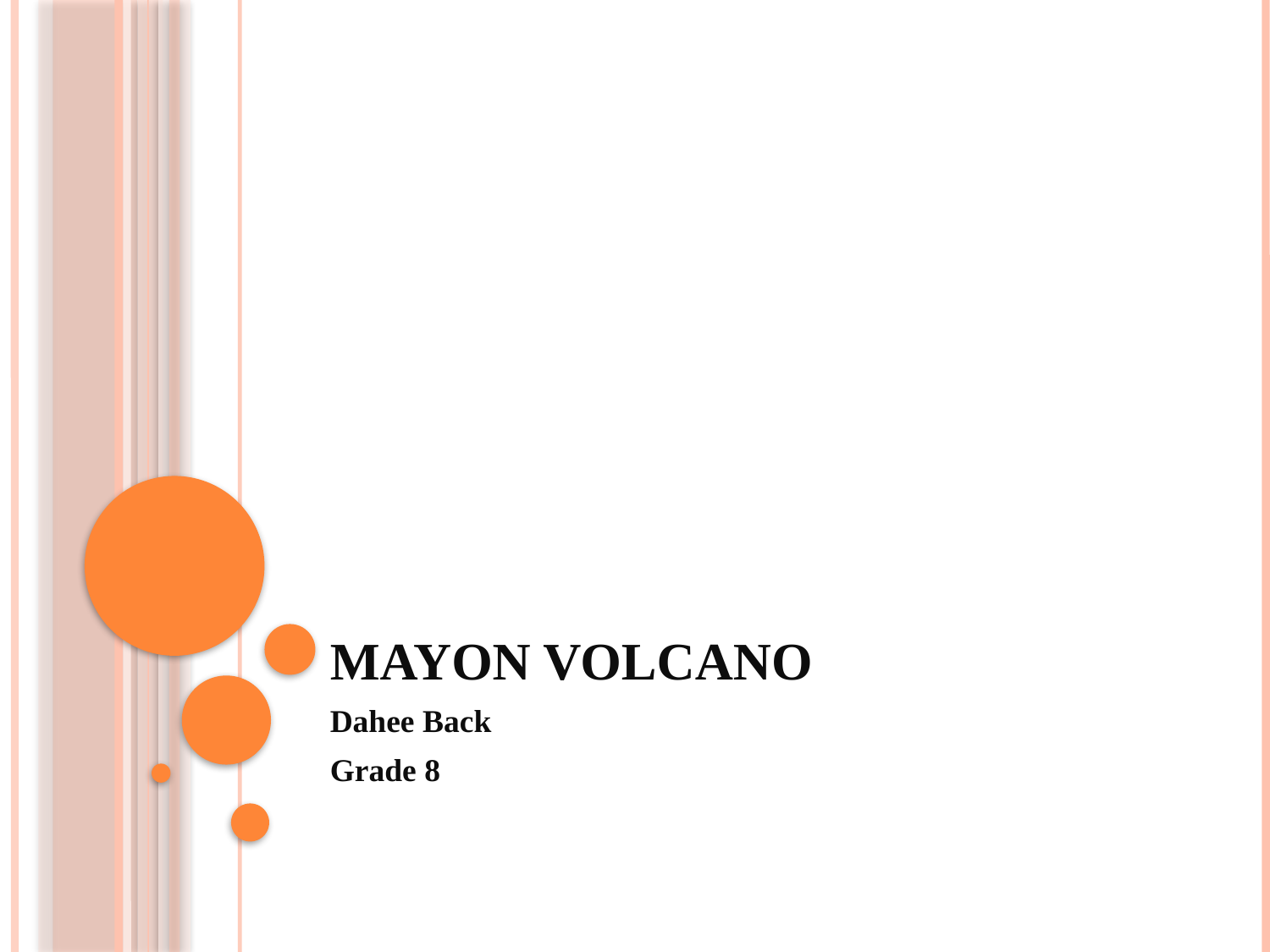

# Mayon Volcano
Dahee Back
Grade 8